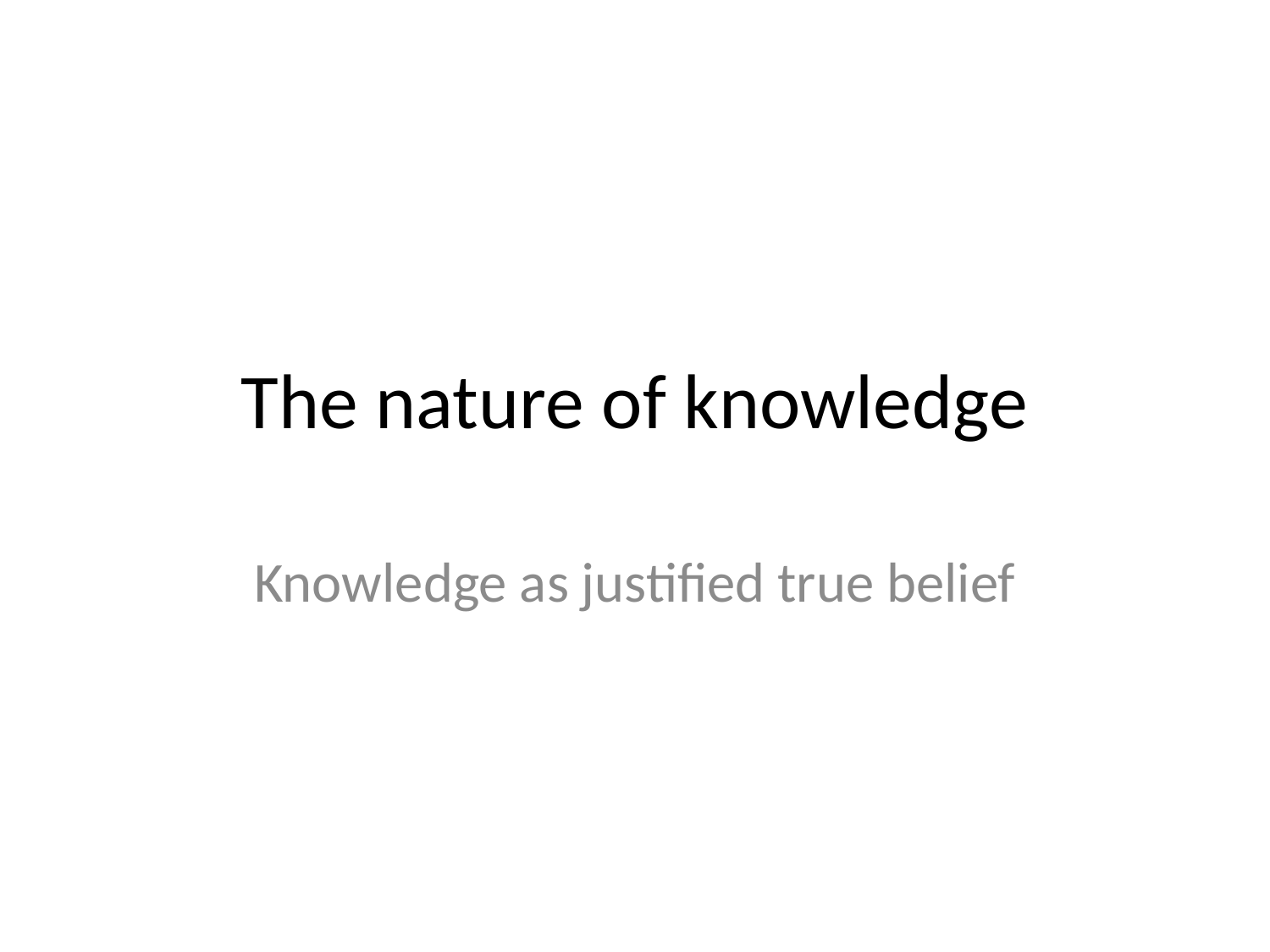

# The nature of knowledge
Knowledge as justified true belief